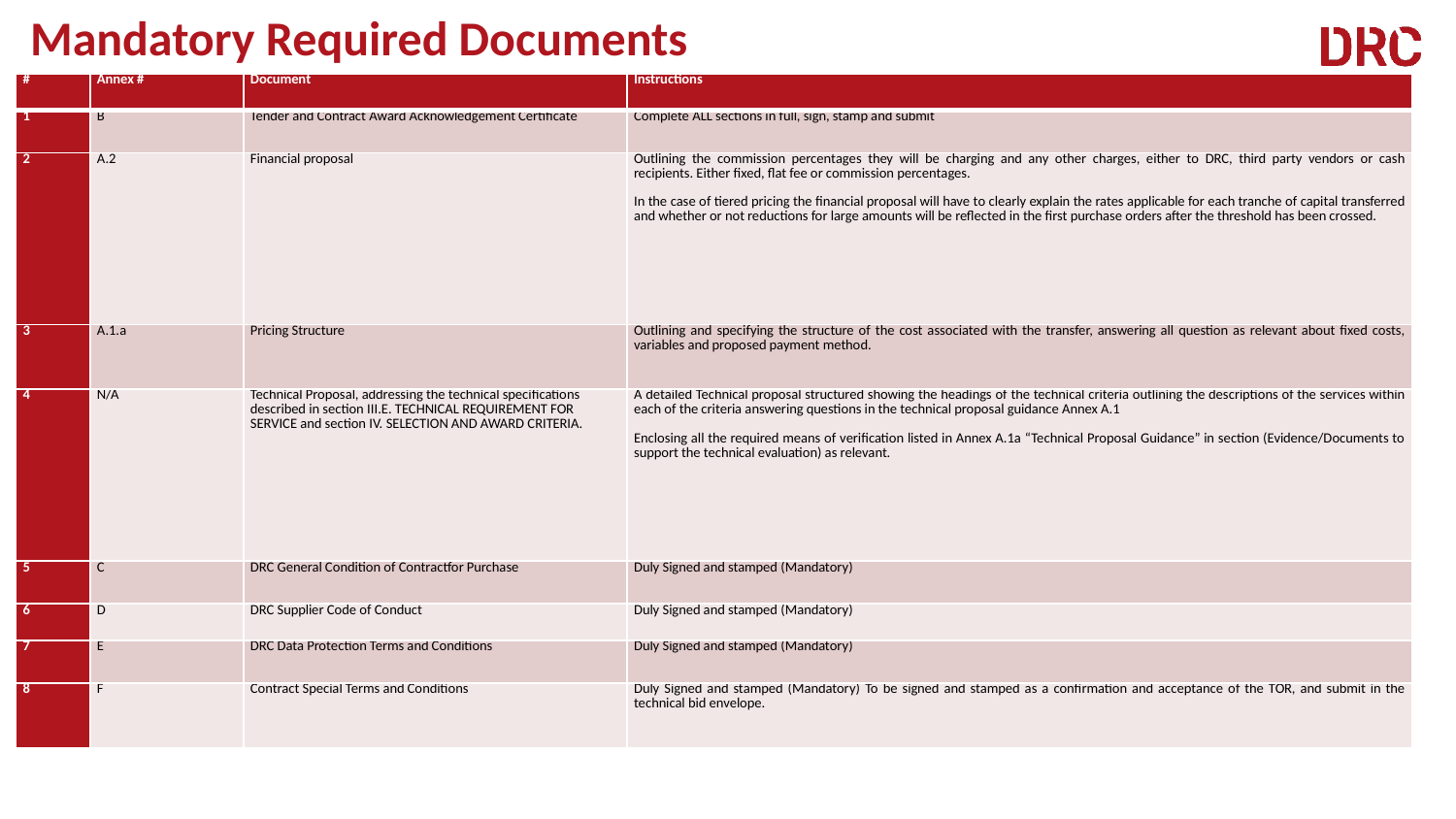

Mandatory Required Documents
| # | Annex # | Document | Instructions |
| --- | --- | --- | --- |
| 1 | B | Tender and Contract Award Acknowledgement Certificate | Complete ALL sections in full, sign, stamp and submit |
| 2 | A.2 | Financial proposal | Outlining the commission percentages they will be charging and any other charges, either to DRC, third party vendors or cash recipients. Either fixed, flat fee or commission percentages.   In the case of tiered pricing the financial proposal will have to clearly explain the rates applicable for each tranche of capital transferred and whether or not reductions for large amounts will be reflected in the first purchase orders after the threshold has been crossed. |
| 3 | A.1.a | Pricing Structure | Outlining and specifying the structure of the cost associated with the transfer, answering all question as relevant about fixed costs, variables and proposed payment method. |
| 4 | N/A | Technical Proposal, addressing the technical specifications described in section III.E. TECHNICAL REQUIREMENT FOR SERVICE and section IV. SELECTION AND AWARD CRITERIA. | A detailed Technical proposal structured showing the headings of the technical criteria outlining the descriptions of the services within each of the criteria answering questions in the technical proposal guidance Annex A.1   Enclosing all the required means of verification listed in Annex A.1a “Technical Proposal Guidance” in section (Evidence/Documents to support the technical evaluation) as relevant. |
| 5 | C | DRC General Condition of Contractfor Purchase | Duly Signed and stamped (Mandatory) |
| 6 | D | DRC Supplier Code of Conduct | Duly Signed and stamped (Mandatory) |
| 7 | E | DRC Data Protection Terms and Conditions | Duly Signed and stamped (Mandatory) |
| 8 | F | Contract Special Terms and Conditions | Duly Signed and stamped (Mandatory) To be signed and stamped as a confirmation and acceptance of the TOR, and submit in the technical bid envelope. |